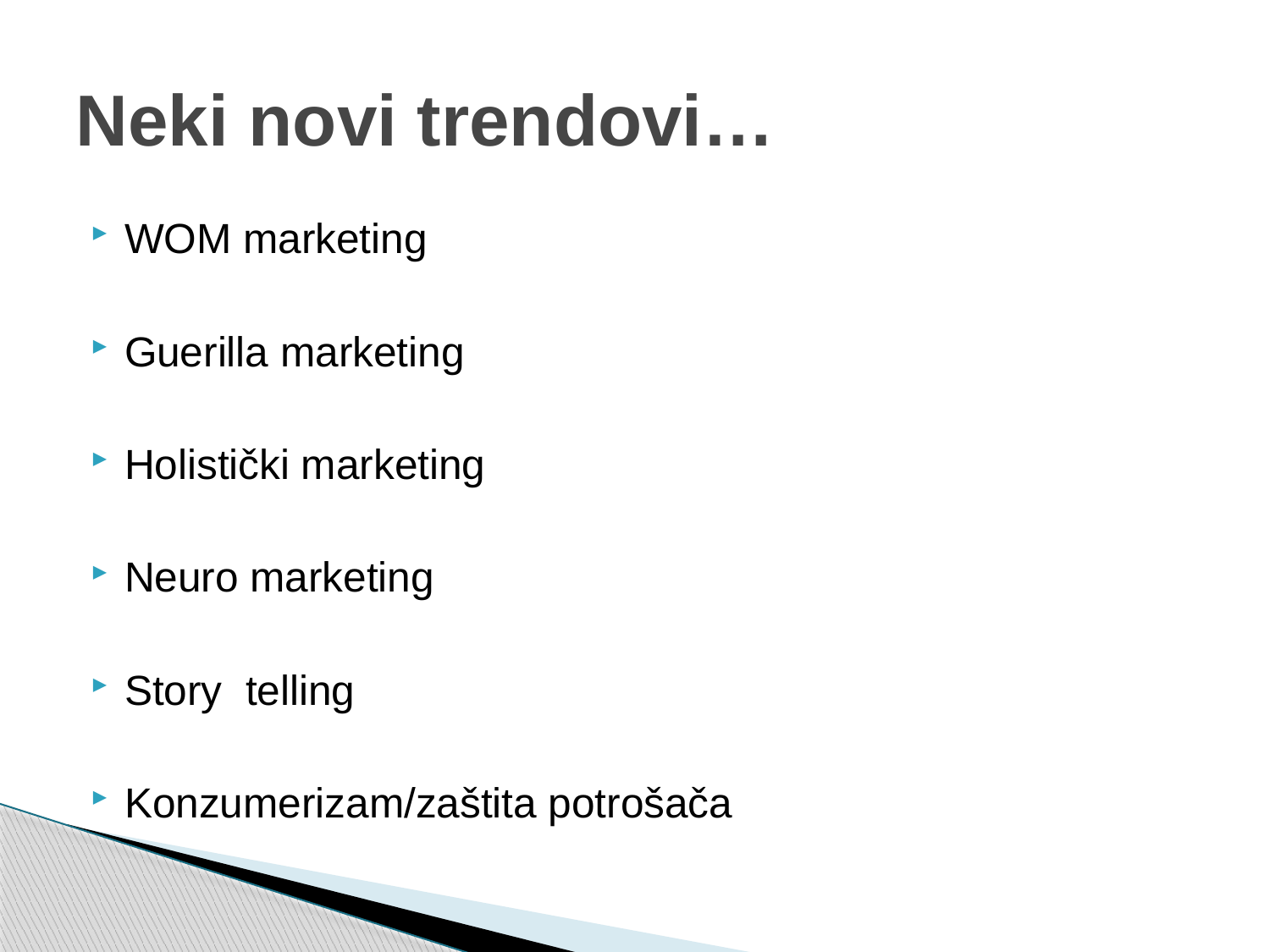

# Neki novi trendovi…
WOM marketing

Guerilla marketing

Holistički marketing

Neuro marketing

Story  telling

Konzumerizam/zaštita potrošača